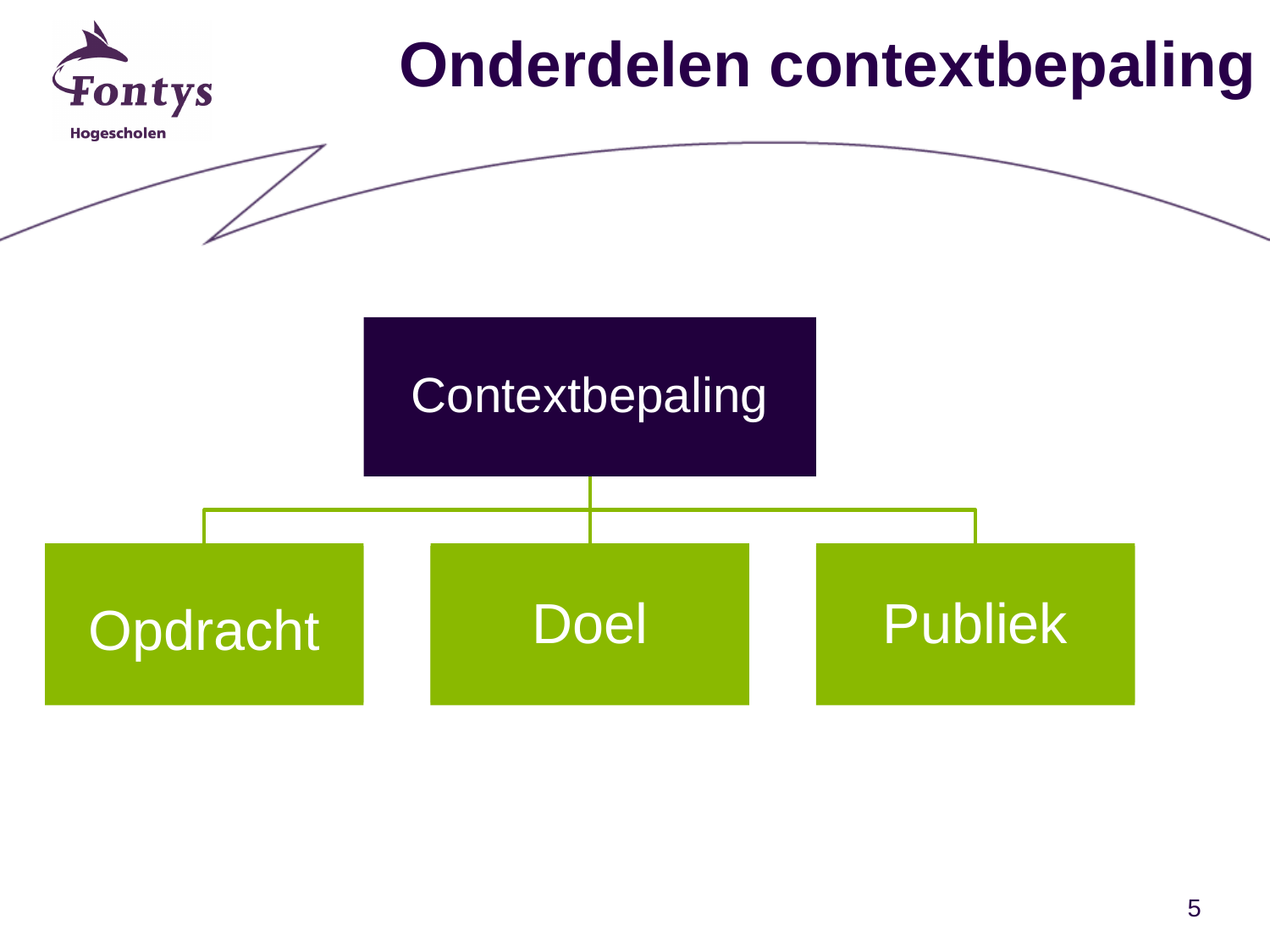

# Onderdelen contextbepaling
Contextbepaling

?

?
?

Opdracht

Doel

Publiek